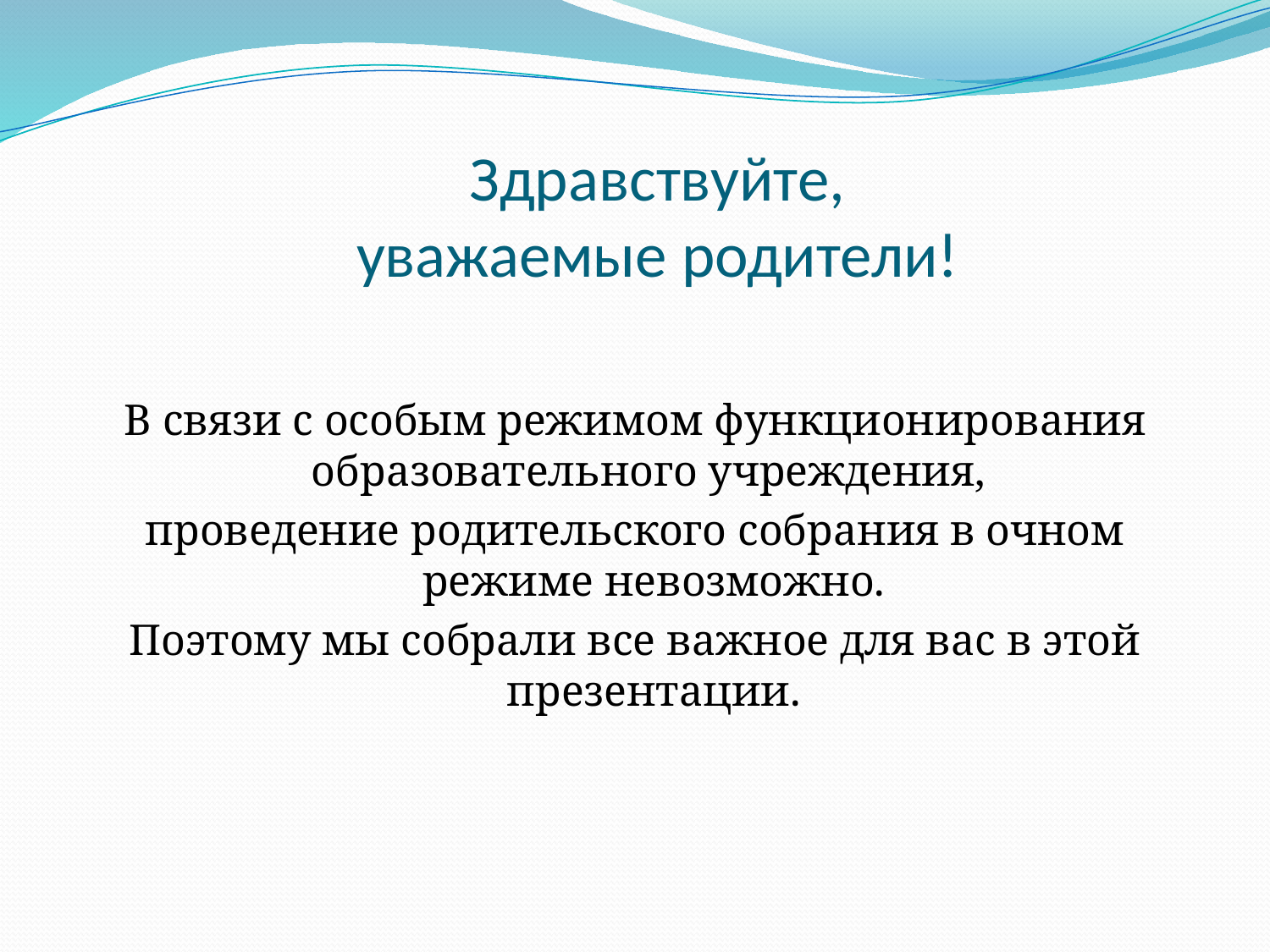

# Здравствуйте, уважаемые родители!

В связи с особым режимом функционирования образовательного учреждения,
проведение родительского собрания в очном режиме невозможно.
Поэтому мы собрали все важное для вас в этой презентации.